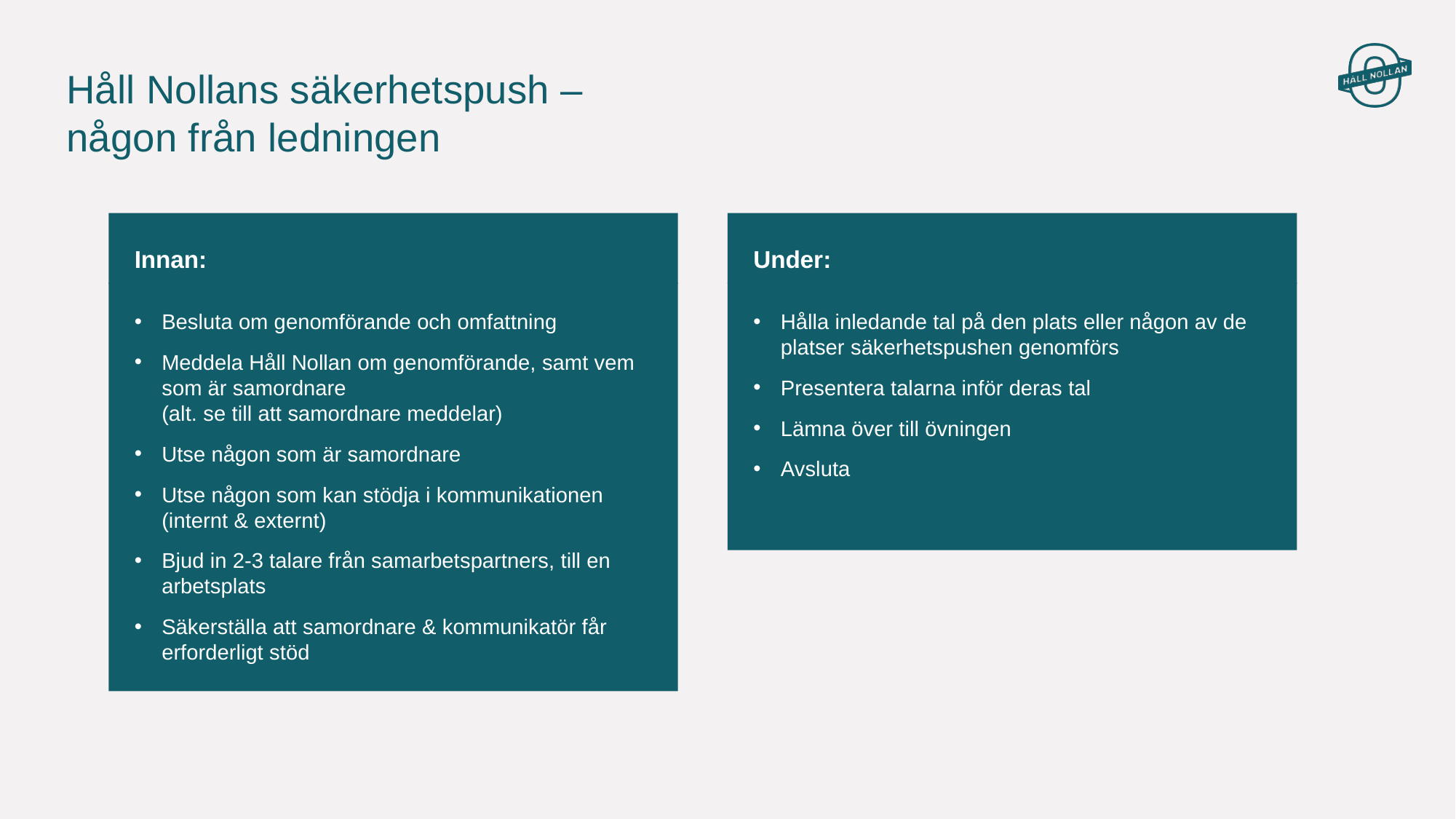

# Håll Nollans säkerhetspush – någon från ledningen
Innan:
Under:
Hålla inledande tal på den plats eller någon av de platser säkerhetspushen genomförs
Presentera talarna inför deras tal
Lämna över till övningen
Avsluta

Besluta om genomförande och omfattning
Meddela Håll Nollan om genomförande, samt vem som är samordnare
(alt. se till att samordnare meddelar)
Utse någon som är samordnare
Utse någon som kan stödja i kommunikationen (internt & externt)
Bjud in 2-3 talare från samarbetspartners, till en arbetsplats
Säkerställa att samordnare & kommunikatör får erforderligt stöd